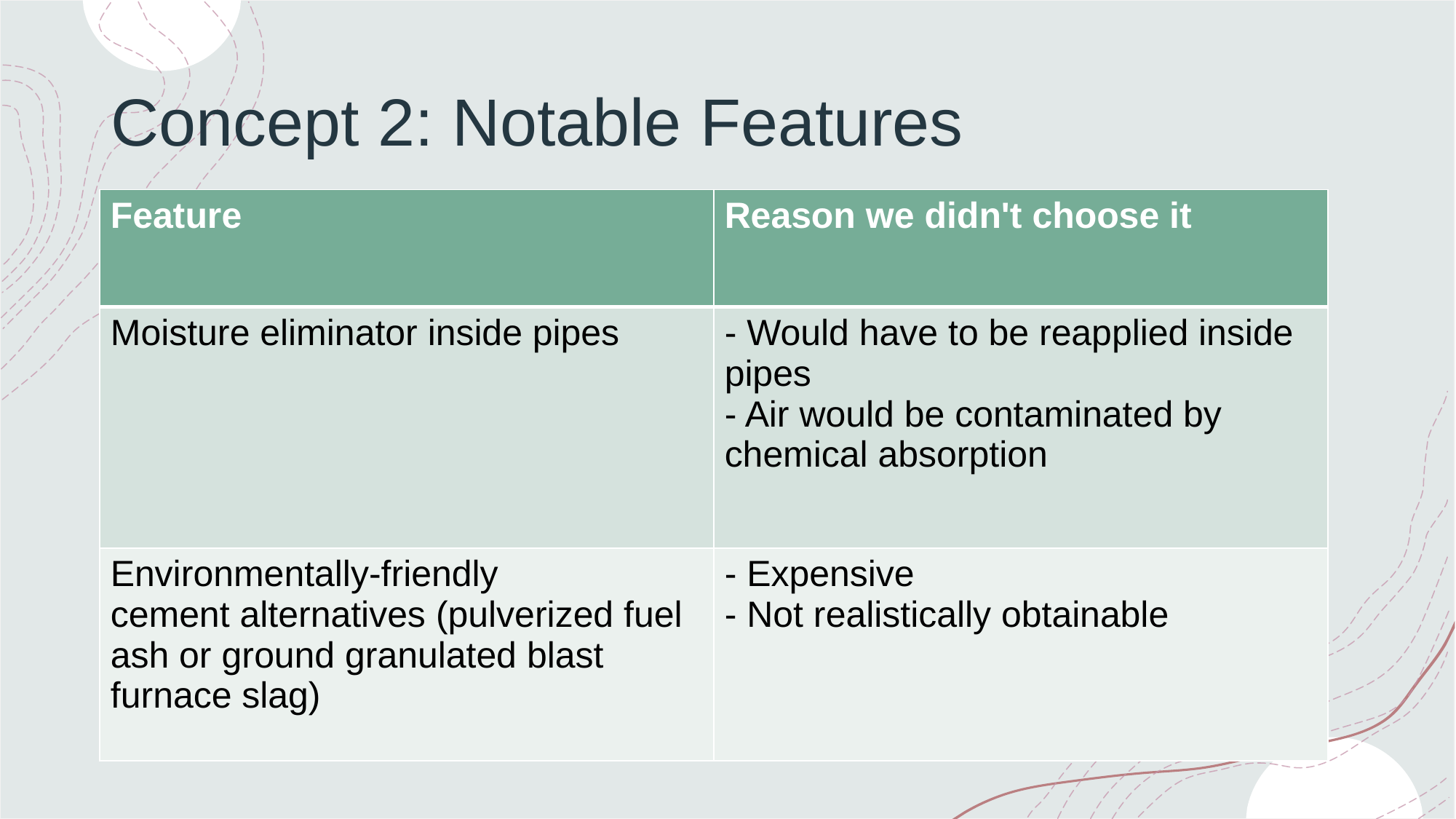

# Concept 2: Notable Features
| Feature | Reason we didn't choose it |
| --- | --- |
| Moisture eliminator inside pipes | - Would have to be reapplied inside pipes - Air would be contaminated by chemical absorption |
| Environmentally-friendly cement alternatives (pulverized fuel ash or ground granulated blast furnace slag) | - Expensive  - Not realistically obtainable |